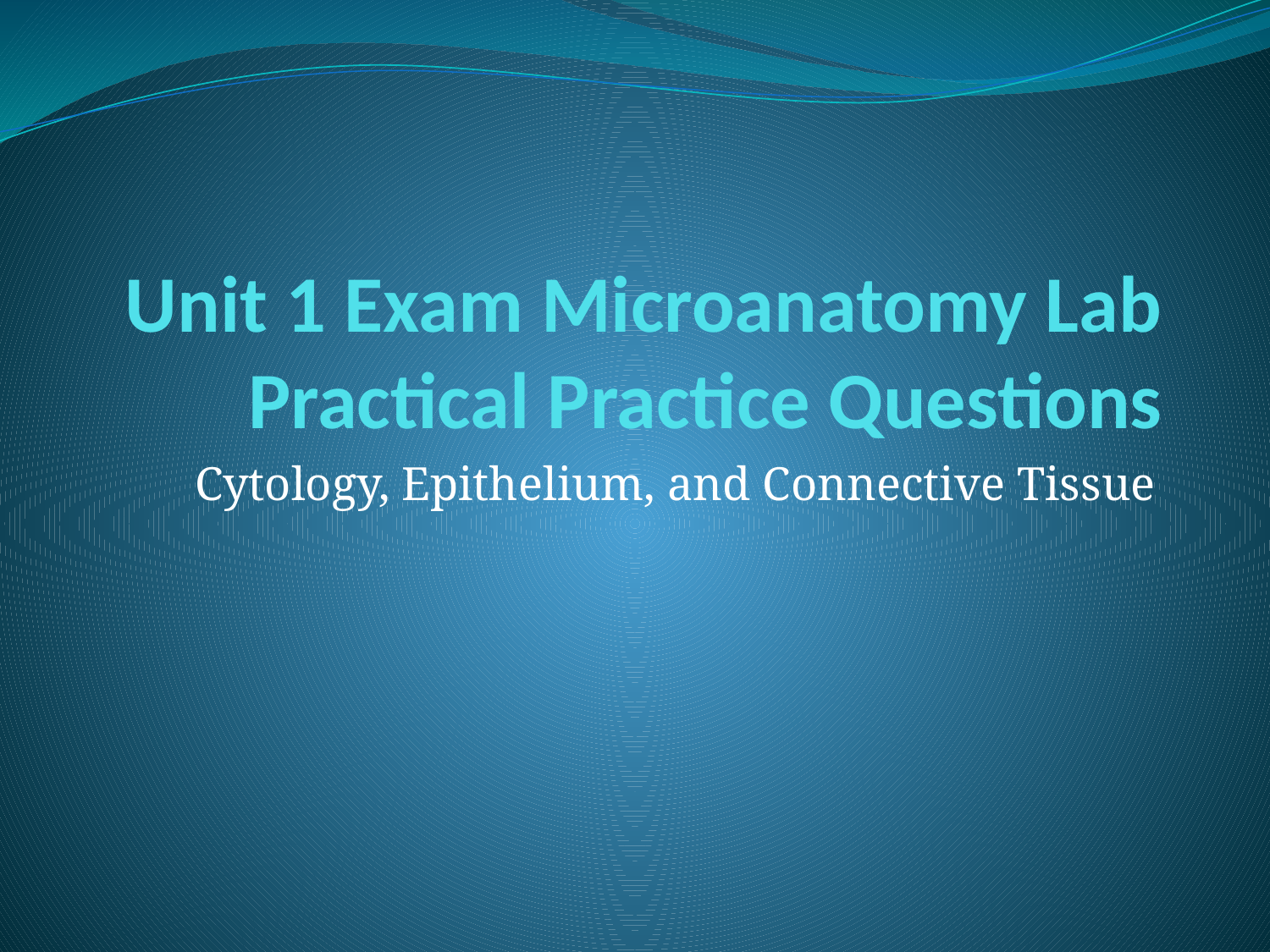

# Unit 1 Exam Microanatomy Lab Practical Practice Questions
Cytology, Epithelium, and Connective Tissue